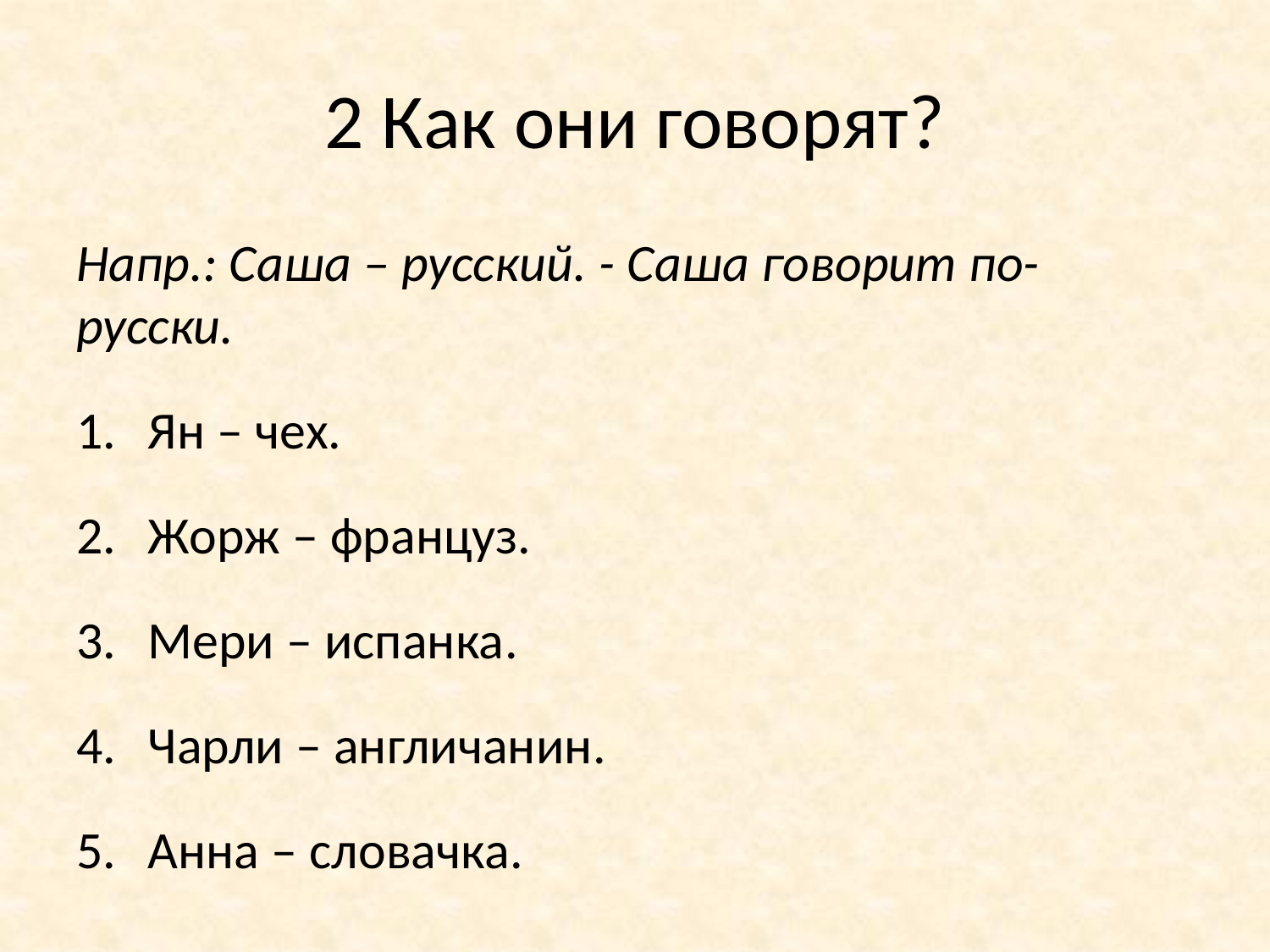

# 2 Как они говорят?
Напр.: Саша – русский. - Саша говорит по-русски.
Ян – чех.
Жорж – француз.
Мери – испанка.
Чарли – англичанин.
Анна – словачка.